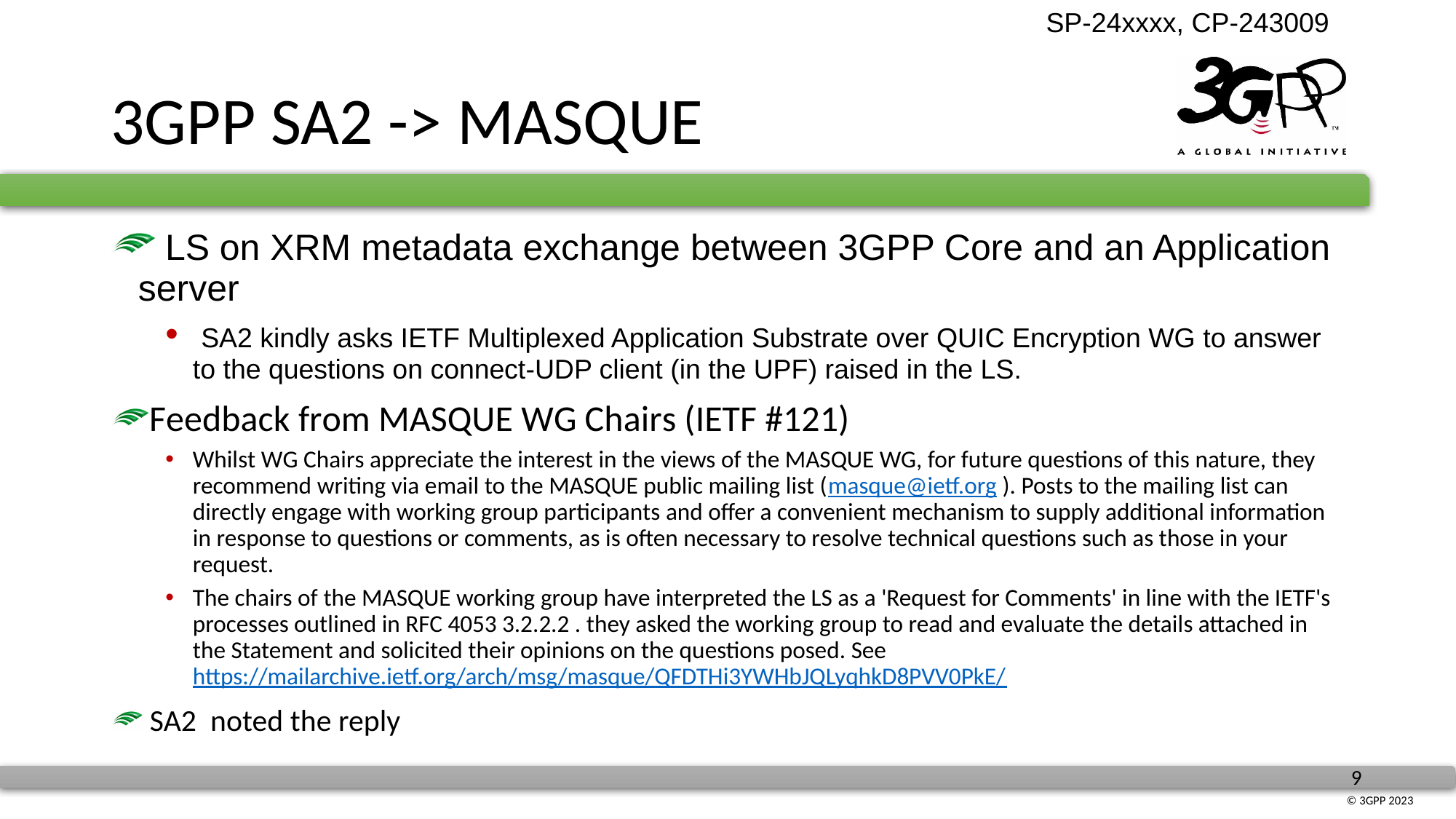

# 3GPP SA2 -> MASQUE
 LS on XRM metadata exchange between 3GPP Core and an Application server
 SA2 kindly asks IETF Multiplexed Application Substrate over QUIC Encryption WG to answer to the questions on connect-UDP client (in the UPF) raised in the LS.
Feedback from MASQUE WG Chairs (IETF #121)
Whilst WG Chairs appreciate the interest in the views of the MASQUE WG, for future questions of this nature, they recommend writing via email to the MASQUE public mailing list (masque@ietf.org ). Posts to the mailing list can directly engage with working group participants and offer a convenient mechanism to supply additional information in response to questions or comments, as is often necessary to resolve technical questions such as those in your request.
The chairs of the MASQUE working group have interpreted the LS as a 'Request for Comments' in line with the IETF's processes outlined in RFC 4053 3.2.2.2 . they asked the working group to read and evaluate the details attached in the Statement and solicited their opinions on the questions posed. See https://mailarchive.ietf.org/arch/msg/masque/QFDTHi3YWHbJQLyqhkD8PVV0PkE/
 SA2  noted the reply